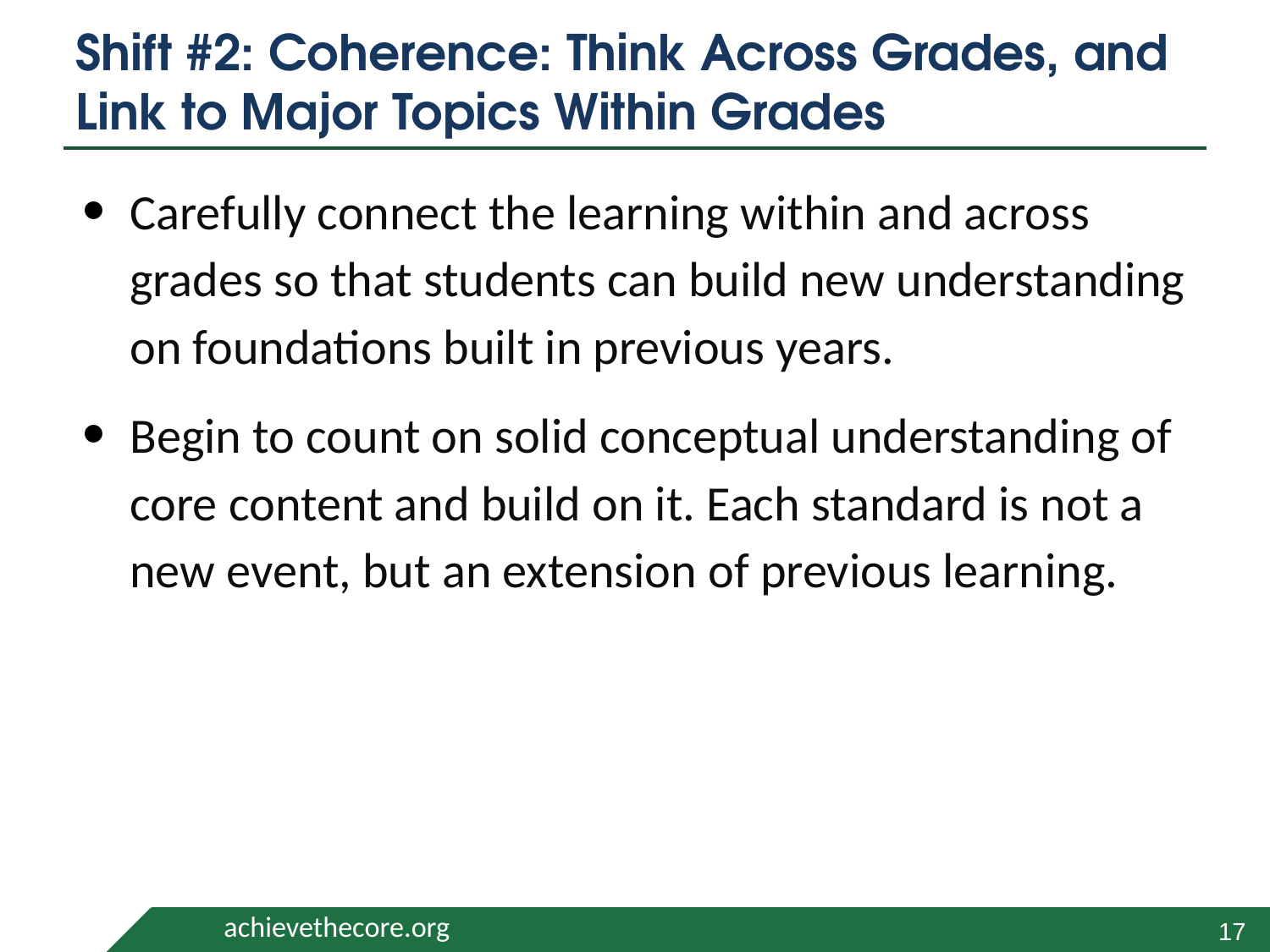

Shift #2: Coherence: Think Across Grades, and Link to Major Topics Within Grades
Carefully connect the learning within and across grades so that students can build new understanding on foundations built in previous years.
Begin to count on solid conceptual understanding of core content and build on it. Each standard is not a new event, but an extension of previous learning.
17